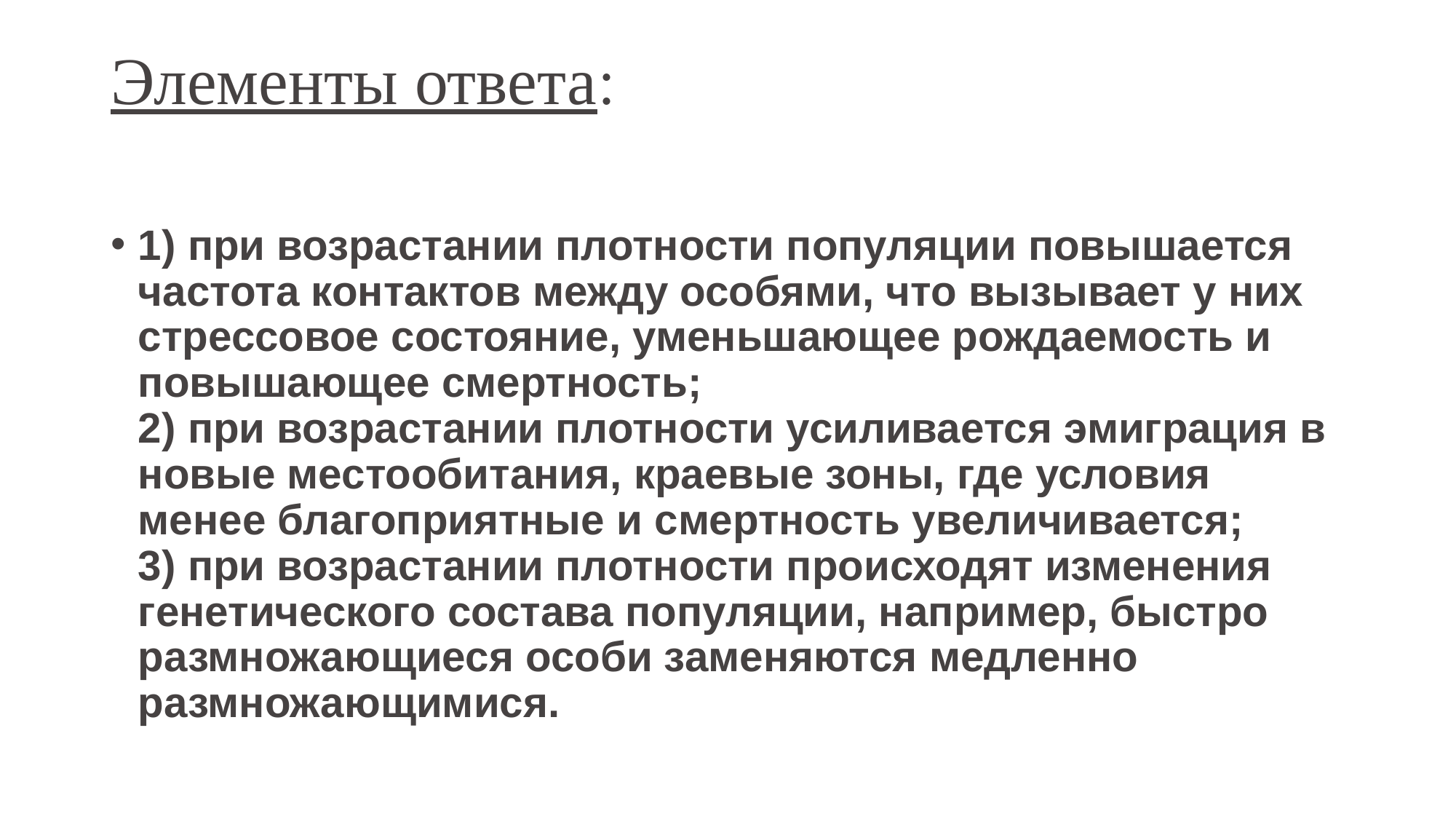

# Элементы ответа:
1) при возрастании плотности популяции повышается частота контактов между особями, что вызывает у них стрессовое состояние, уменьшающее рождаемость и повышающее смертность;
2) при возрастании плотности усиливается эмиграция в новые местообитания, краевые зоны, где условия менее благоприятные и смертность увеличивается;
3) при возрастании плотности происходят изменения генетического состава популяции, например, быстро размножающиеся особи заменяются медленно размножающимися.